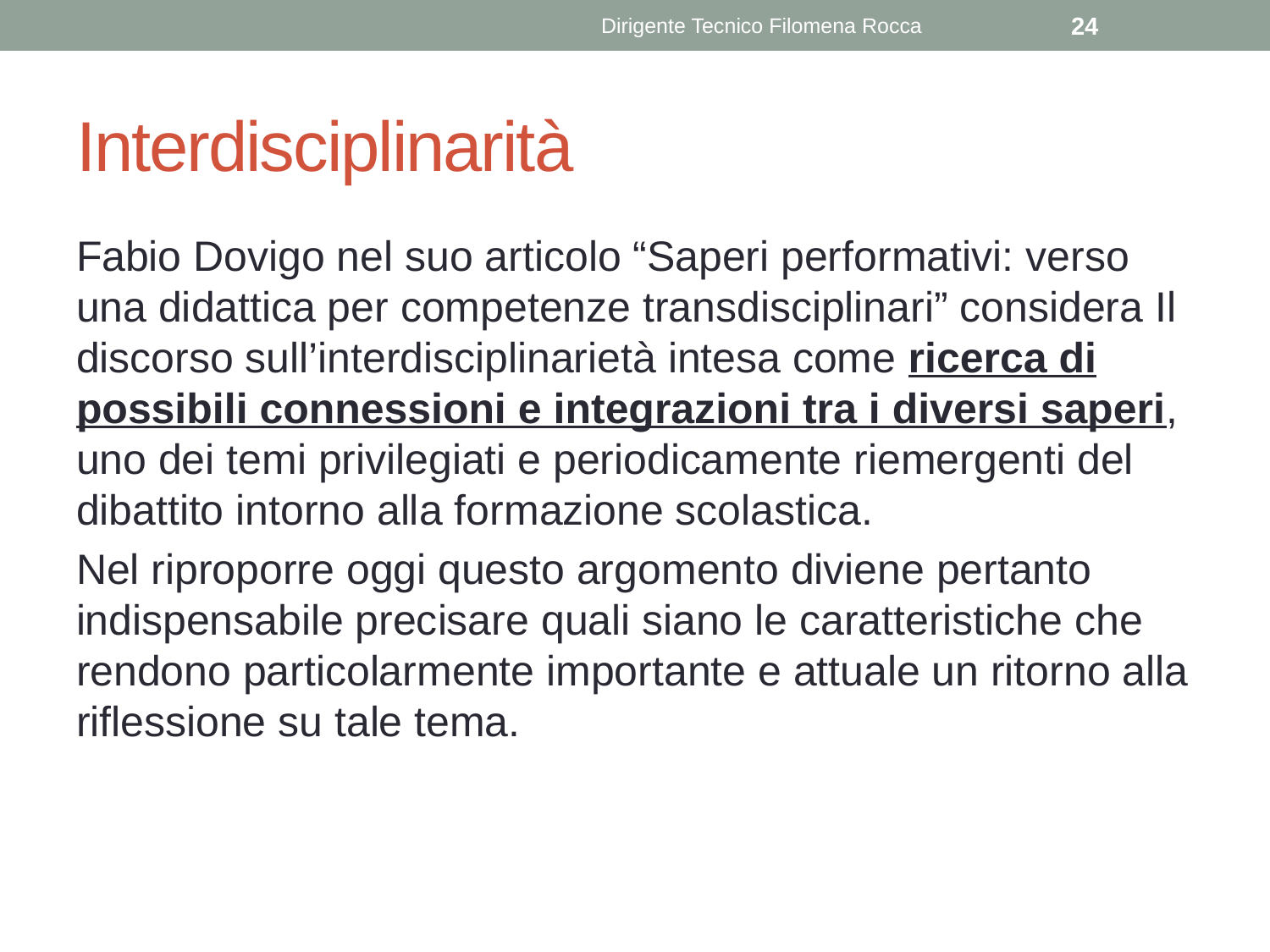

Dirigente Tecnico Filomena Rocca
24
# Interdisciplinarità
Fabio Dovigo nel suo articolo “Saperi performativi: verso una didattica per competenze transdisciplinari” considera Il discorso sull’interdisciplinarietà intesa come ricerca di possibili connessioni e integrazioni tra i diversi saperi, uno dei temi privilegiati e periodicamente riemergenti del dibattito intorno alla formazione scolastica.
Nel riproporre oggi questo argomento diviene pertanto indispensabile precisare quali siano le caratteristiche che rendono particolarmente importante e attuale un ritorno alla riflessione su tale tema.